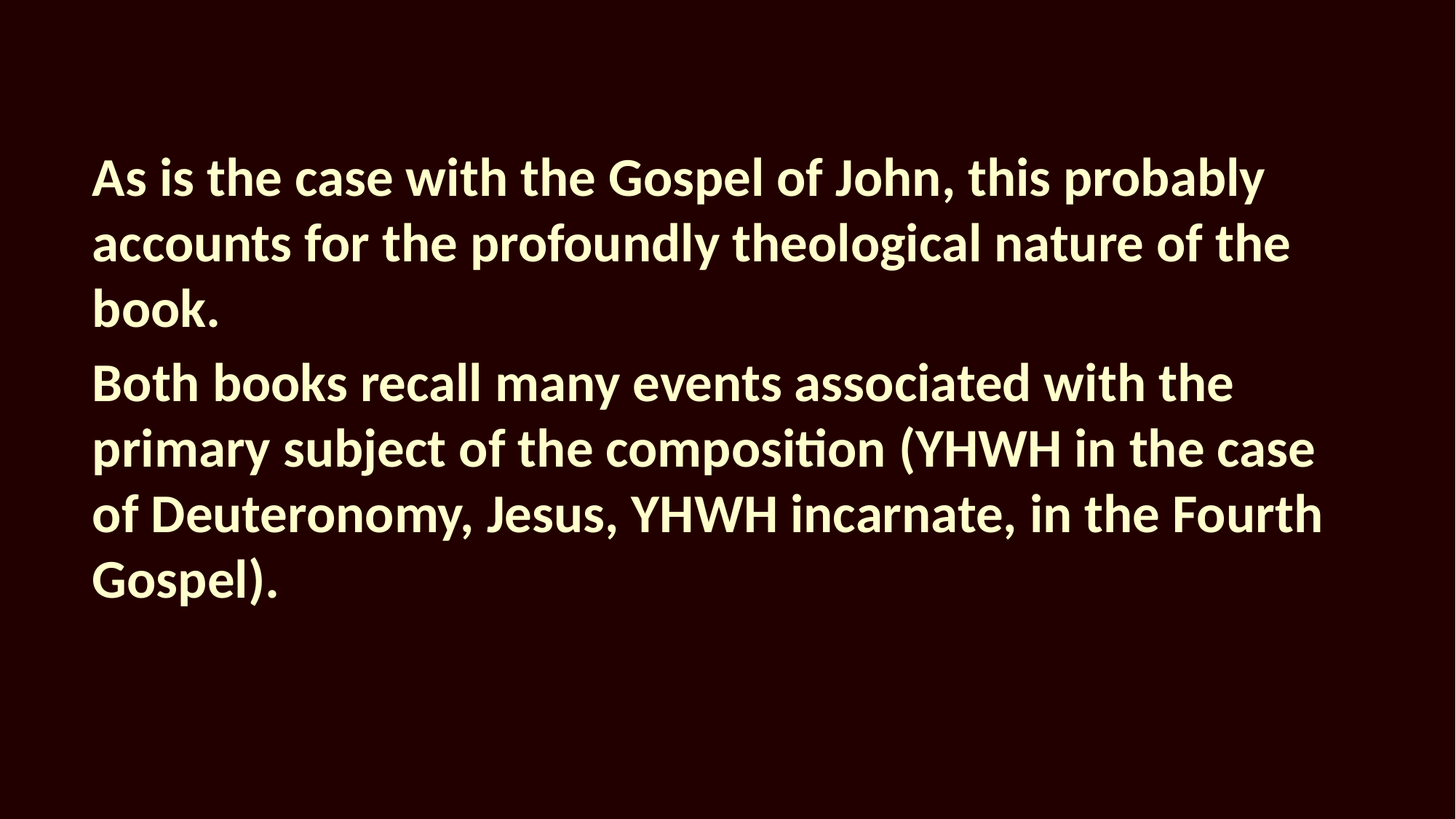

As is the case with the Gospel of John, this probably accounts for the profoundly theological nature of the book.
Both books recall many events associated with the primary subject of the composition (YHWH in the case of Deuteronomy, Jesus, YHWH incarnate, in the Fourth Gospel).